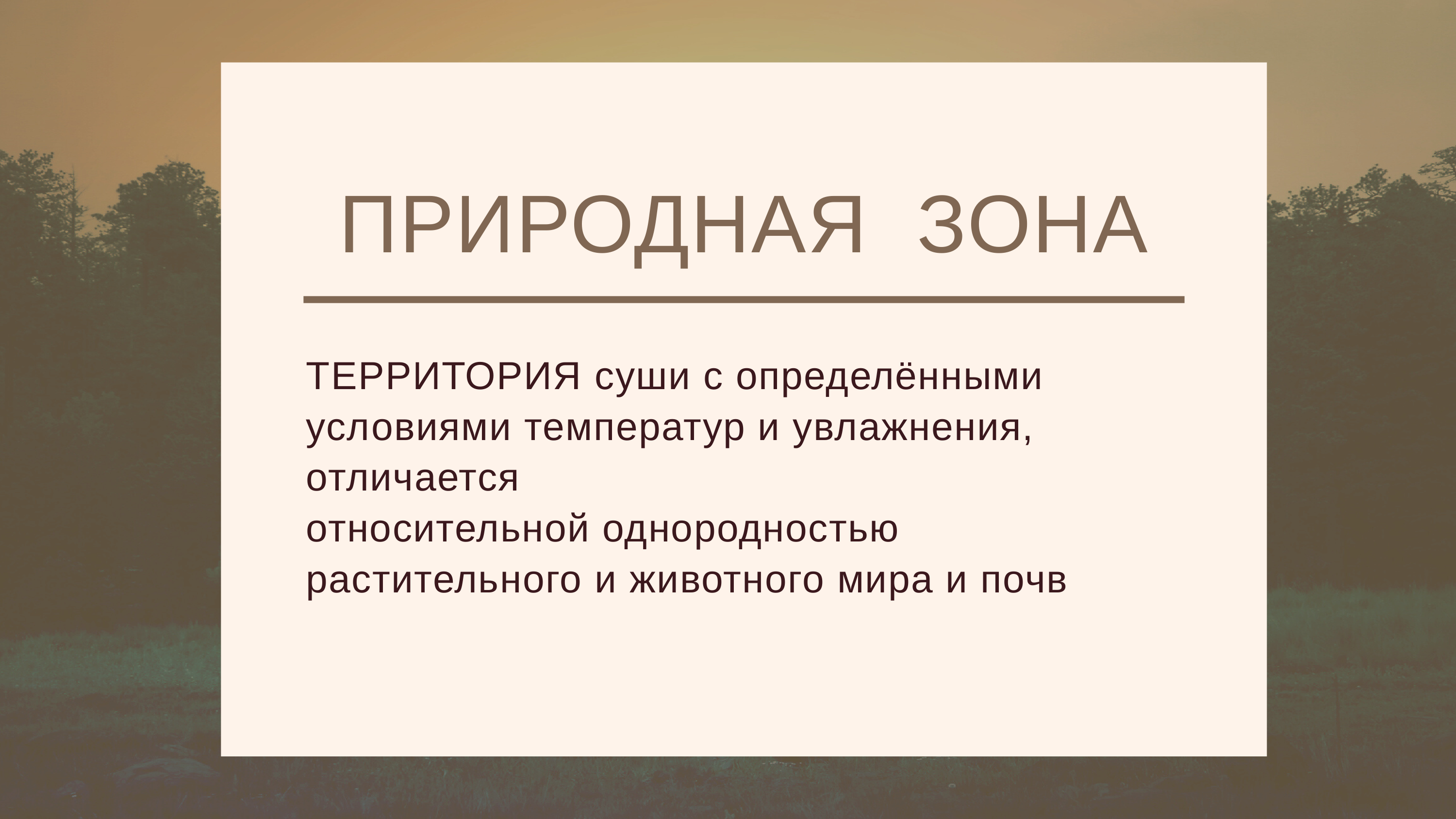

ПРИРОДНАЯ  ЗОНА

ТЕРРИТОРИЯ суши с определёнными условиями температур и увлажнения, отличается
относительной однородностью растительного и животного мира и почв